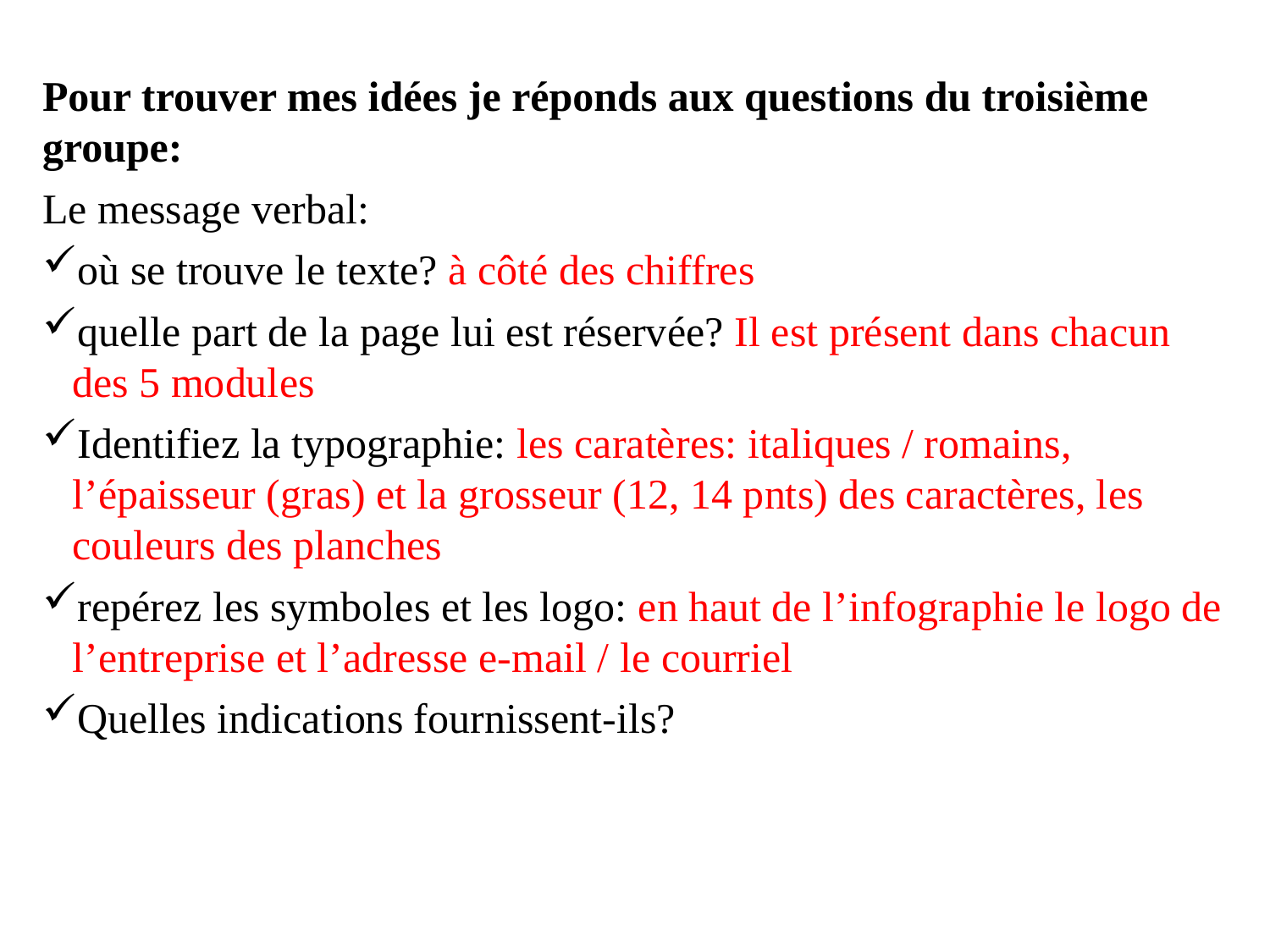

Pour trouver mes idées je réponds aux questions du troisième groupe:
Le message verbal:
où se trouve le texte? à côté des chiffres
quelle part de la page lui est réservée? Il est présent dans chacun des 5 modules
Identifiez la typographie: les caratères: italiques / romains, l’épaisseur (gras) et la grosseur (12, 14 pnts) des caractères, les couleurs des planches
repérez les symboles et les logo: en haut de l’infographie le logo de l’entreprise et l’adresse e-mail / le courriel
Quelles indications fournissent-ils?